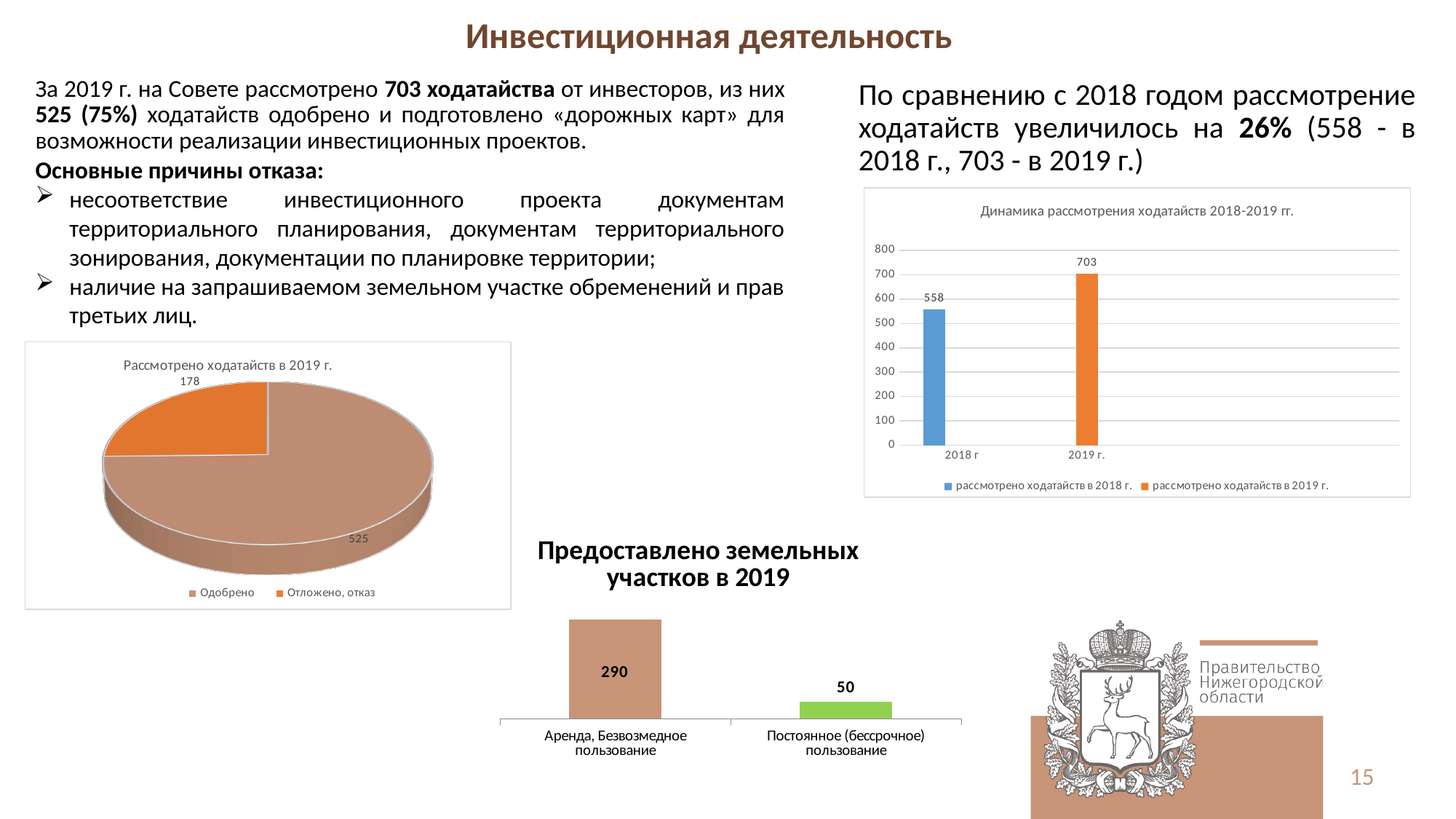

# Инвестиционная деятельность
За 2019 г. на Совете рассмотрено 703 ходатайства от инвесторов, из них 525 (75%) ходатайств одобрено и подготовлено «дорожных карт» для возможности реализации инвестиционных проектов.
Основные причины отказа:
несоответствие инвестиционного проекта документам территориального планирования, документам территориального зонирования, документации по планировке территории;
наличие на запрашиваемом земельном участке обременений и прав третьих лиц.

По сравнению с 2018 годом рассмотрение ходатайств увеличилось на 26% (558 - в 2018 г., 703 - в 2019 г.)

### Chart: Динамика рассмотрения ходатайств 2018-2019 гг.

| Category | рассмотрено ходатайств в 2018 г. | рассмотрено ходатайств в 2019 г. | Ряд 3 |
|---|---|---|---|
| 2018 г | 558.0 | None | None |
| 2019 г. | None | 703.0 | None |

[unsupported chart]

### Chart:

| Category | Предоставлено земельных участков в 2019 |
|---|---|
| Аренда, Безвозмедное пользование | 290.0 |
| Постоянное (бессрочное) пользование | 50.0 |
15